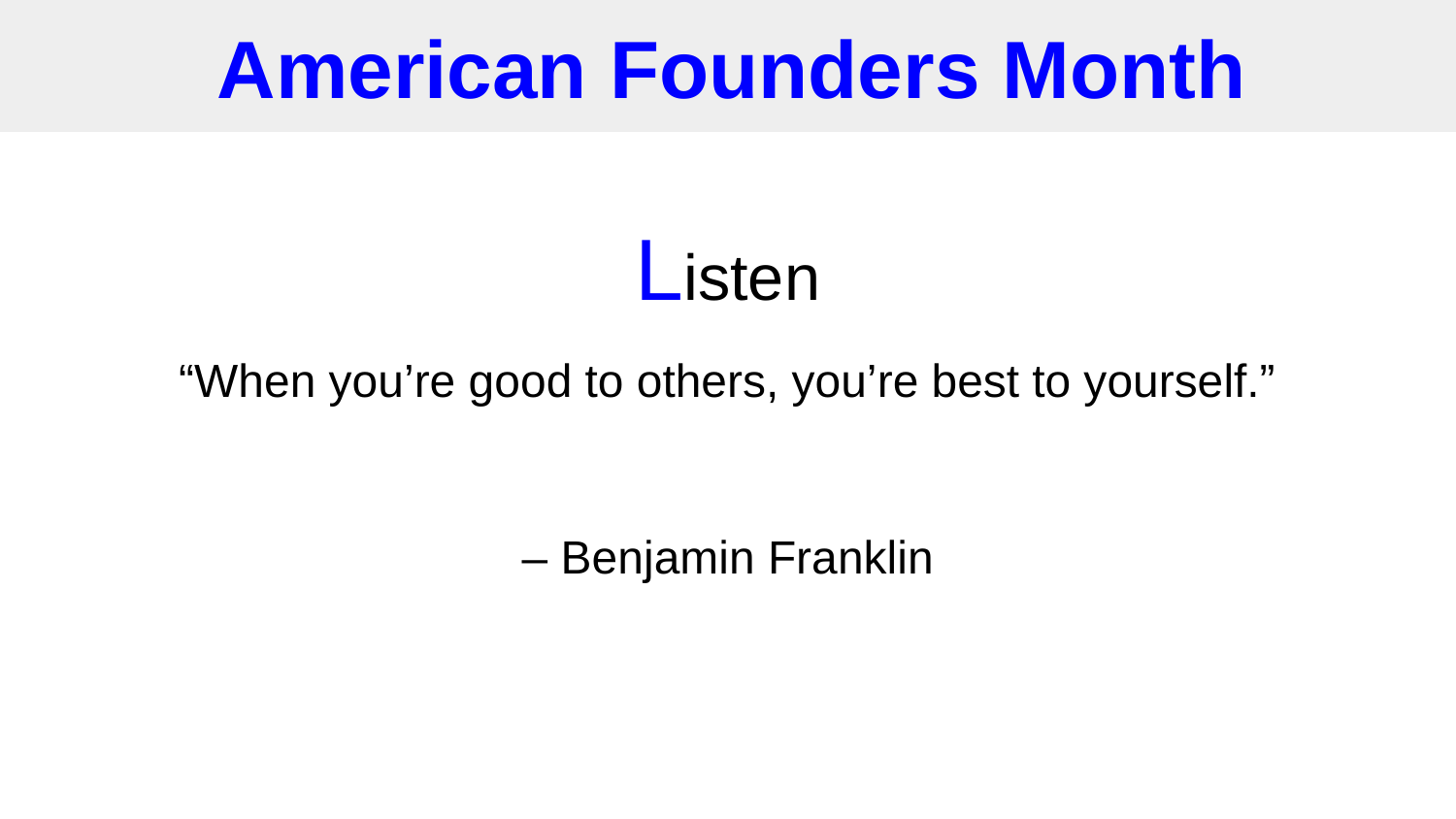

# American Founders Month
Listen
“When you’re good to others, you’re best to yourself.”

– Benjamin Franklin